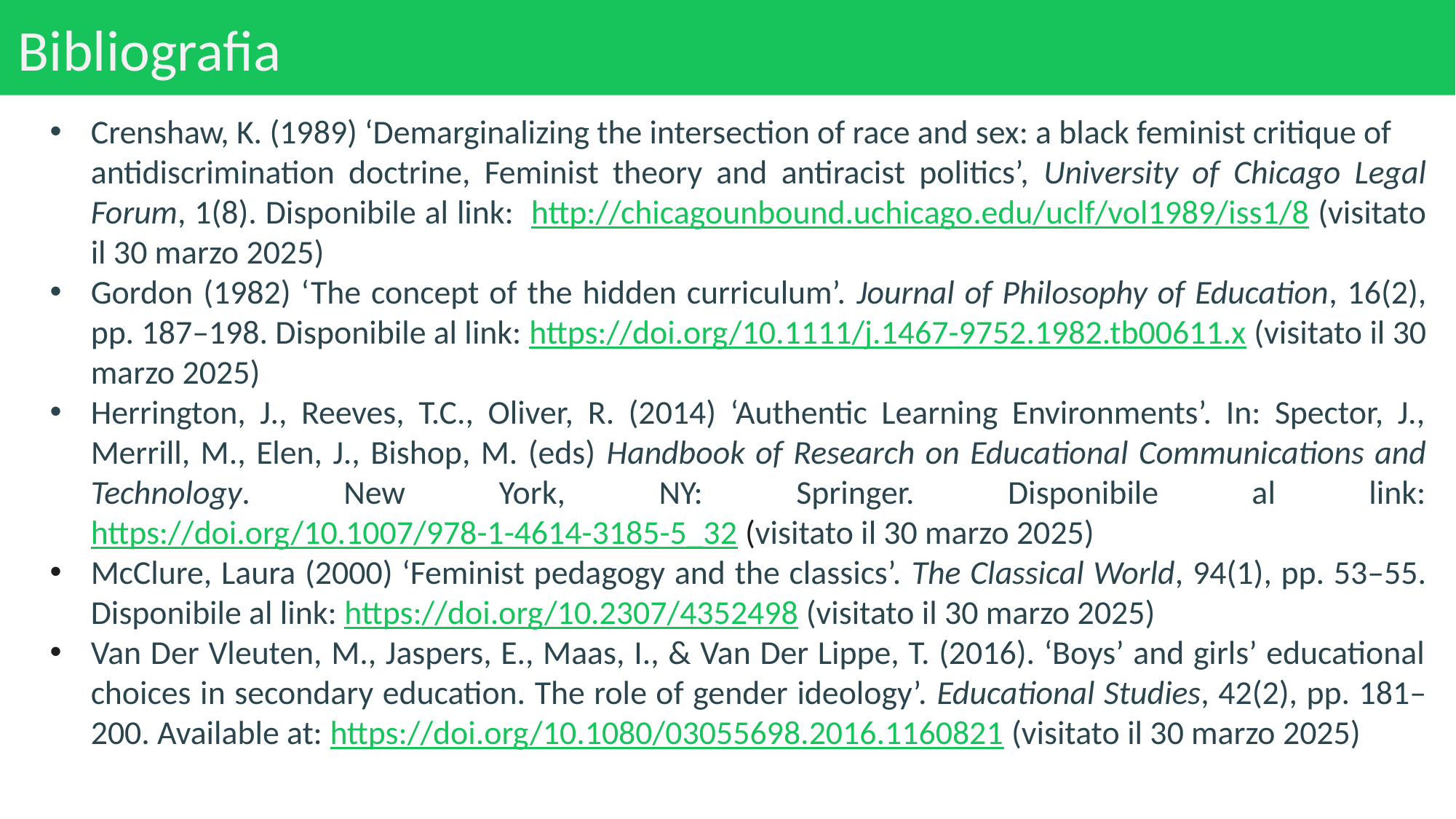

# Bibliografia
Crenshaw, K. (1989) ‘Demarginalizing the intersection of race and sex: a black feminist critique of
antidiscrimination doctrine, Feminist theory and antiracist politics’, University of Chicago Legal Forum, 1(8). Disponibile al link:  http://chicagounbound.uchicago.edu/uclf/vol1989/iss1/8 (visitato il 30 marzo 2025)
Gordon (1982) ‘The concept of the hidden curriculum’. Journal of Philosophy of Education, 16(2), pp. 187–198. Disponibile al link: https://doi.org/10.1111/j.1467-9752.1982.tb00611.x (visitato il 30 marzo 2025)
Herrington, J., Reeves, T.C., Oliver, R. (2014) ‘Authentic Learning Environments’. In: Spector, J., Merrill, M., Elen, J., Bishop, M. (eds) Handbook of Research on Educational Communications and Technology. New York, NY: Springer. Disponibile al link: https://doi.org/10.1007/978-1-4614-3185-5_32 (visitato il 30 marzo 2025)
McClure, Laura (2000) ‘Feminist pedagogy and the classics’. The Classical World, 94(1), pp. 53–55. Disponibile al link: https://doi.org/10.2307/4352498 (visitato il 30 marzo 2025)
Van Der Vleuten, M., Jaspers, E., Maas, I., & Van Der Lippe, T. (2016). ‘Boys’ and girls’ educational choices in secondary education. The role of gender ideology’. Educational Studies, 42(2), pp. 181–200. Available at: https://doi.org/10.1080/03055698.2016.1160821 (visitato il 30 marzo 2025)